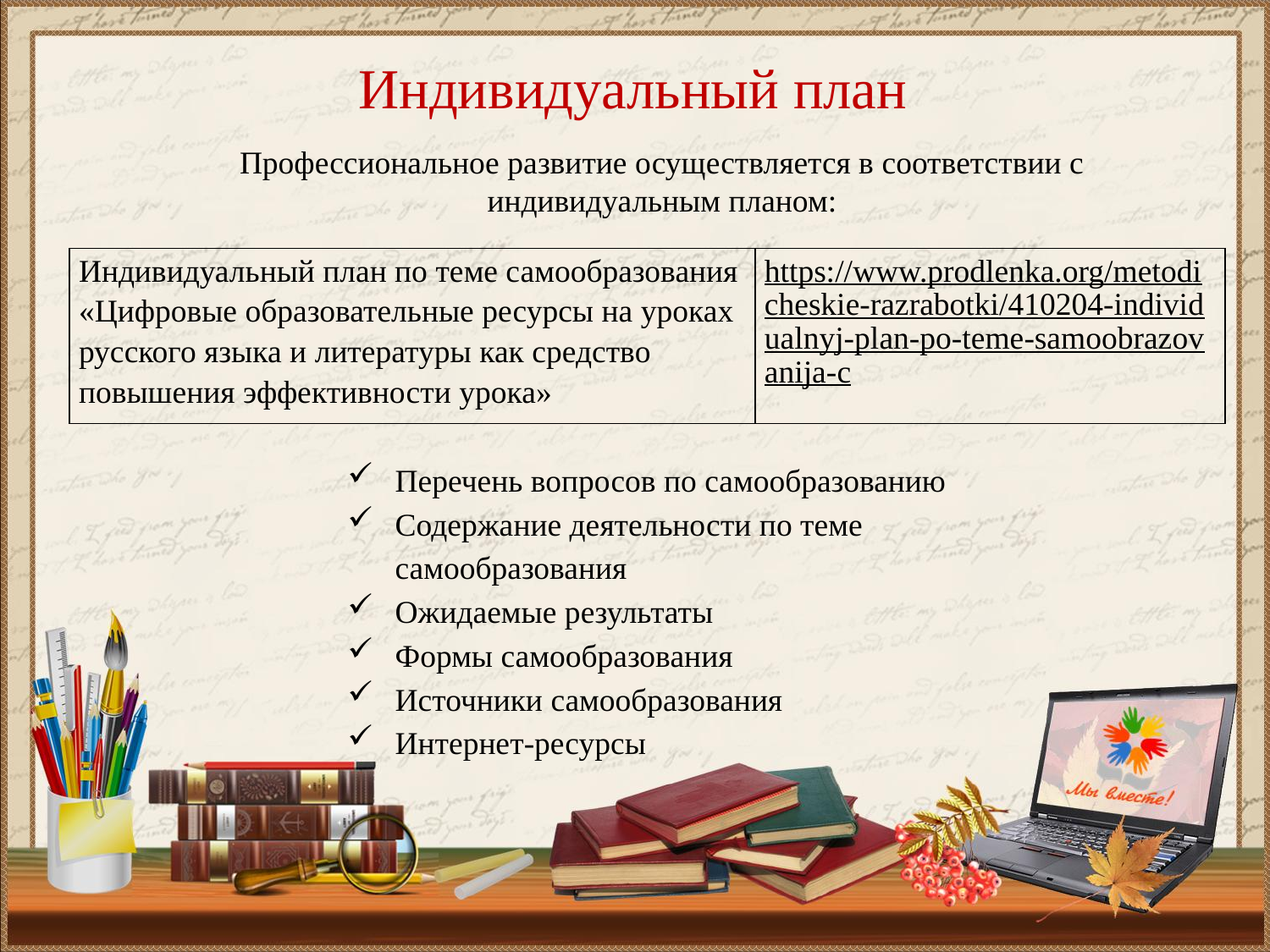

Индивидуальный план
Профессиональное развитие осуществляется в соответствии с индивидуальным планом:
| Индивидуальный план по теме самообразования «Цифровые образовательные ресурсы на уроках русского языка и литературы как средство повышения эффективности урока» | https://www.prodlenka.org/metodicheskie-razrabotki/410204-individualnyj-plan-po-teme-samoobrazovanija-c |
| --- | --- |
Перечень вопросов по самообразованию
Содержание деятельности по теме самообразования
Ожидаемые результаты
Формы самообразования
Источники самообразования
Интернет-ресурсы